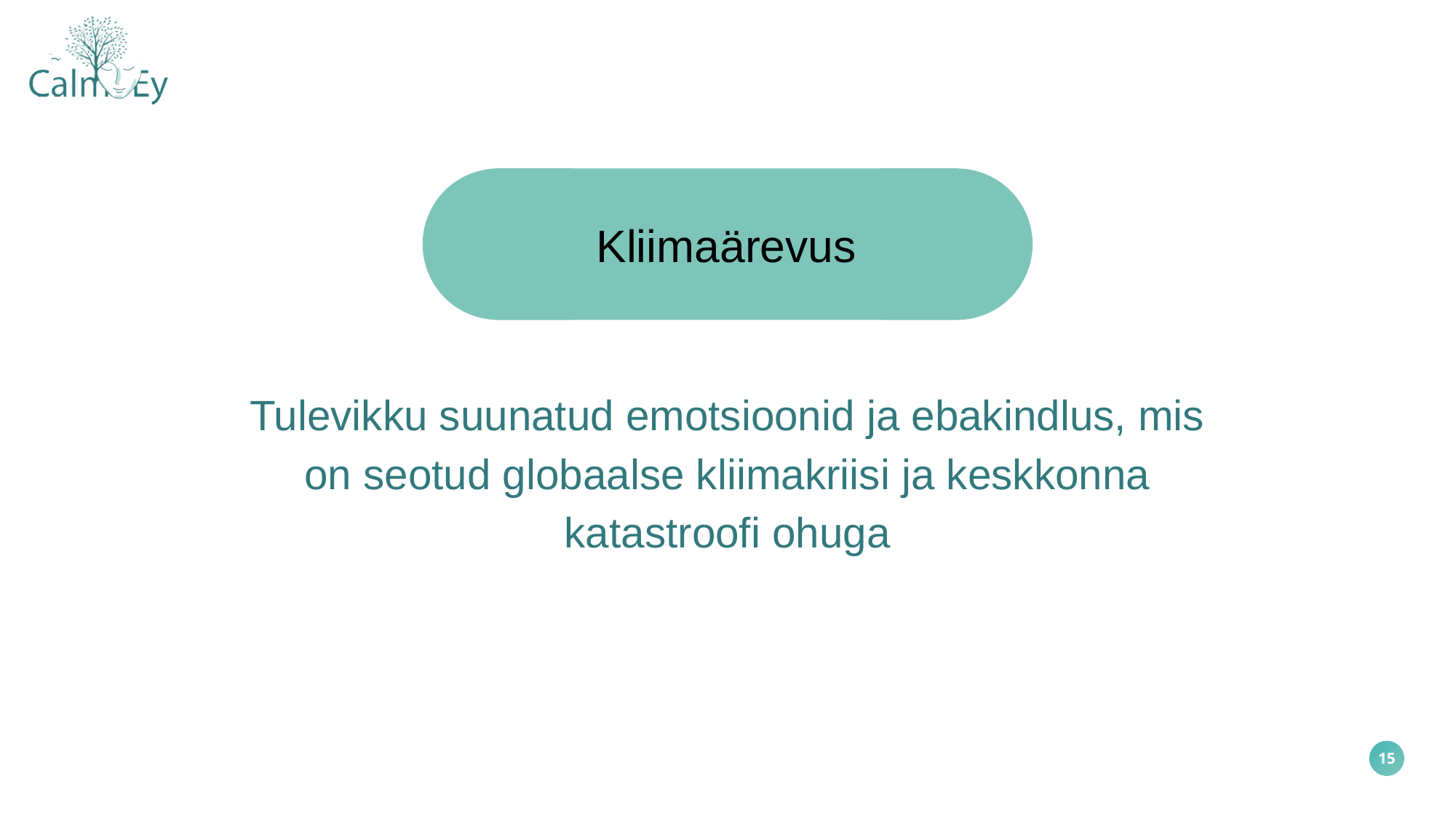

Kliimaärevus
Tulevikku suunatud emotsioonid ja ebakindlus, mis on seotud globaalse kliimakriisi ja keskkonna katastroofi ohuga